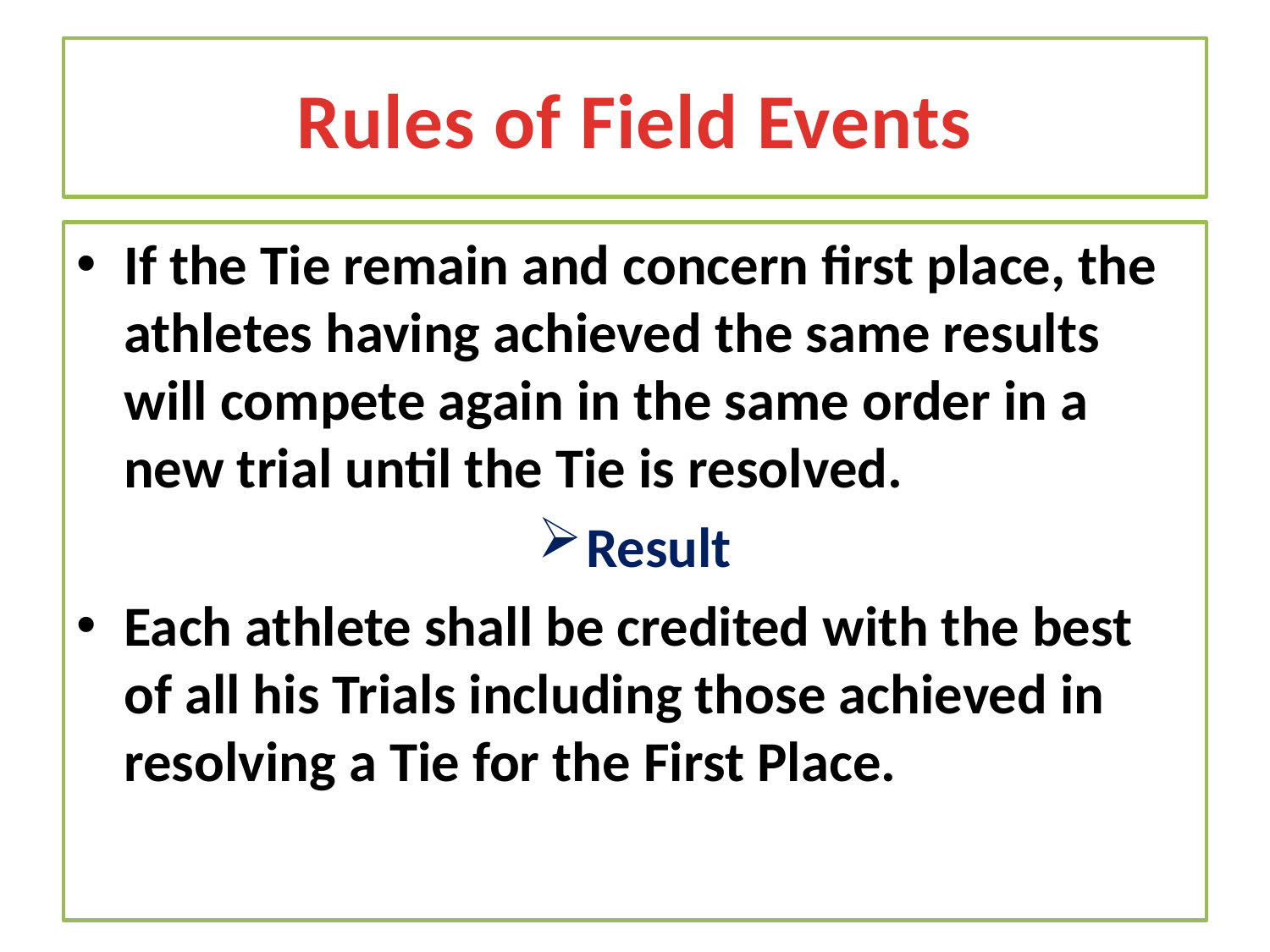

# Rules of Field Events
If the Tie remain and concern first place, the athletes having achieved the same results will compete again in the same order in a new trial until the Tie is resolved.
Result
Each athlete shall be credited with the best of all his Trials including those achieved in resolving a Tie for the First Place.